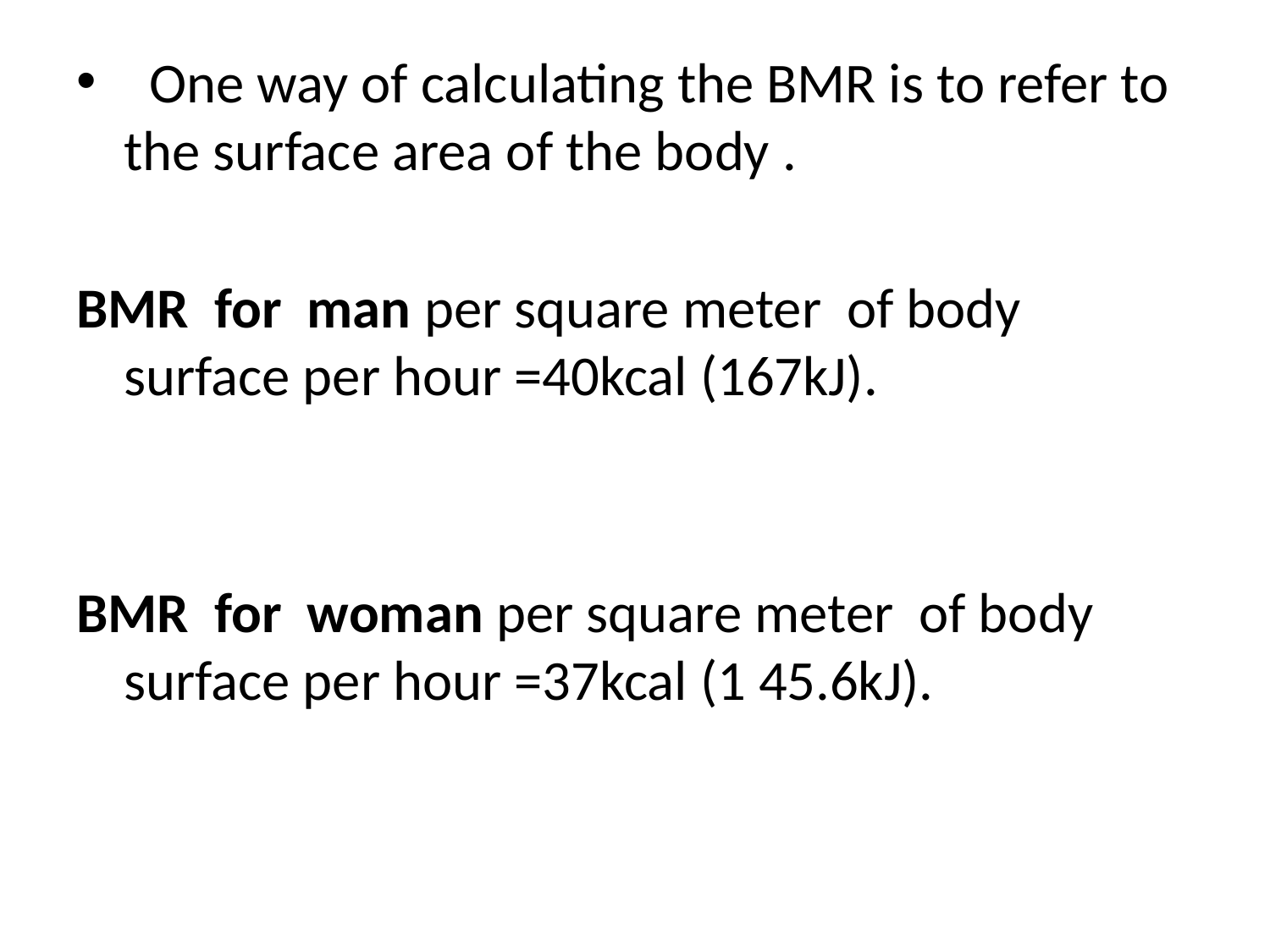

#
  One way of calculating the BMR is to refer to the surface area of the body .

BMR  for  man per square meter  of body surface per hour =40kcal (167kJ).

BMR  for  woman per square meter  of body surface per hour =37kcal (1 45.6kJ).